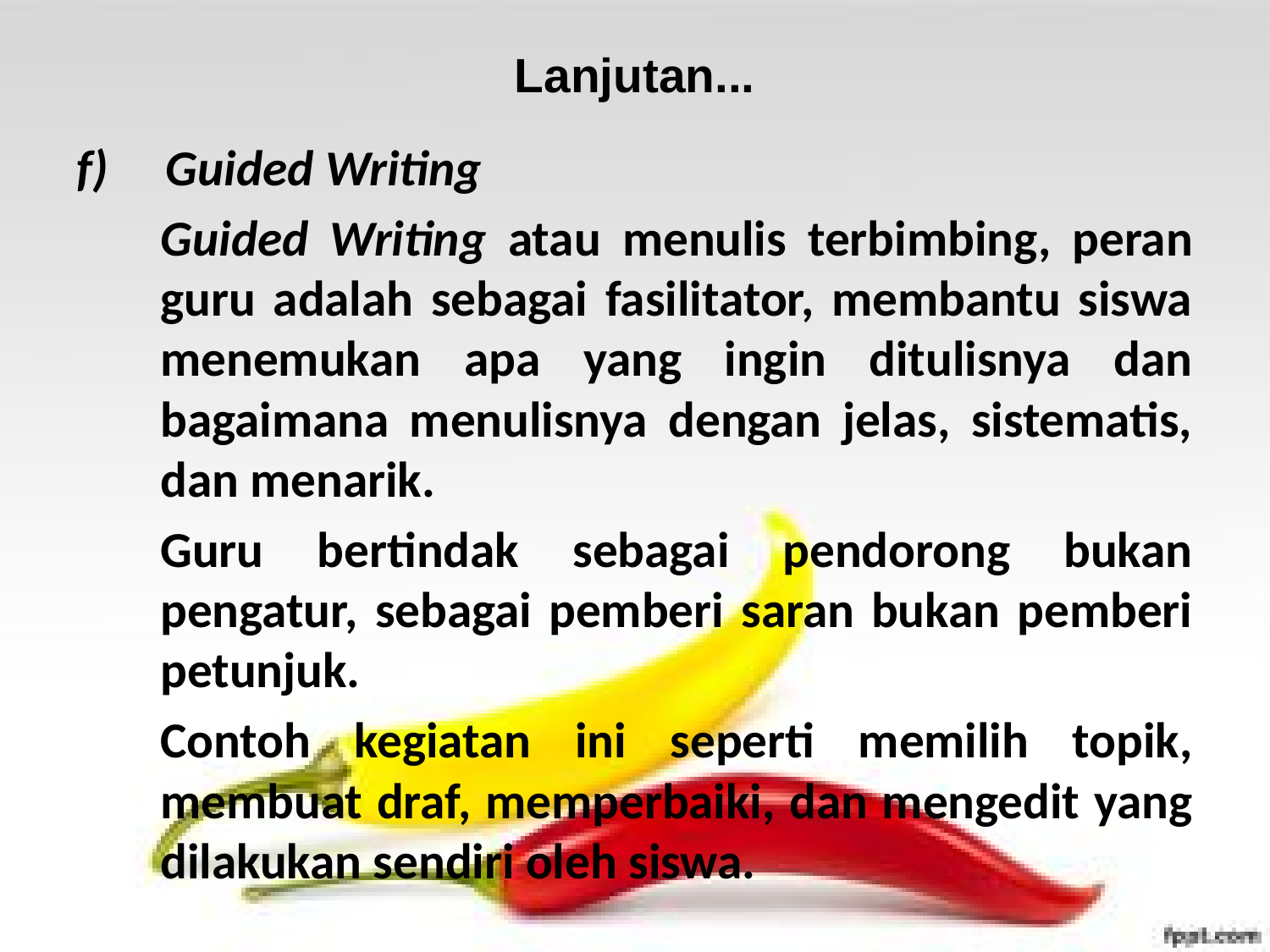

# Lanjutan...
f)     Guided Writing
	Guided Writing atau menulis terbimbing, peran guru adalah sebagai fasilitator, membantu siswa menemukan apa yang ingin ditulisnya dan bagaimana menulisnya dengan jelas, sistematis, dan menarik.
	Guru bertindak sebagai pendorong bukan pengatur, sebagai pemberi saran bukan pemberi petunjuk.
	Contoh kegiatan ini seperti memilih topik, membuat draf, memperbaiki, dan mengedit yang dilakukan sendiri oleh siswa.